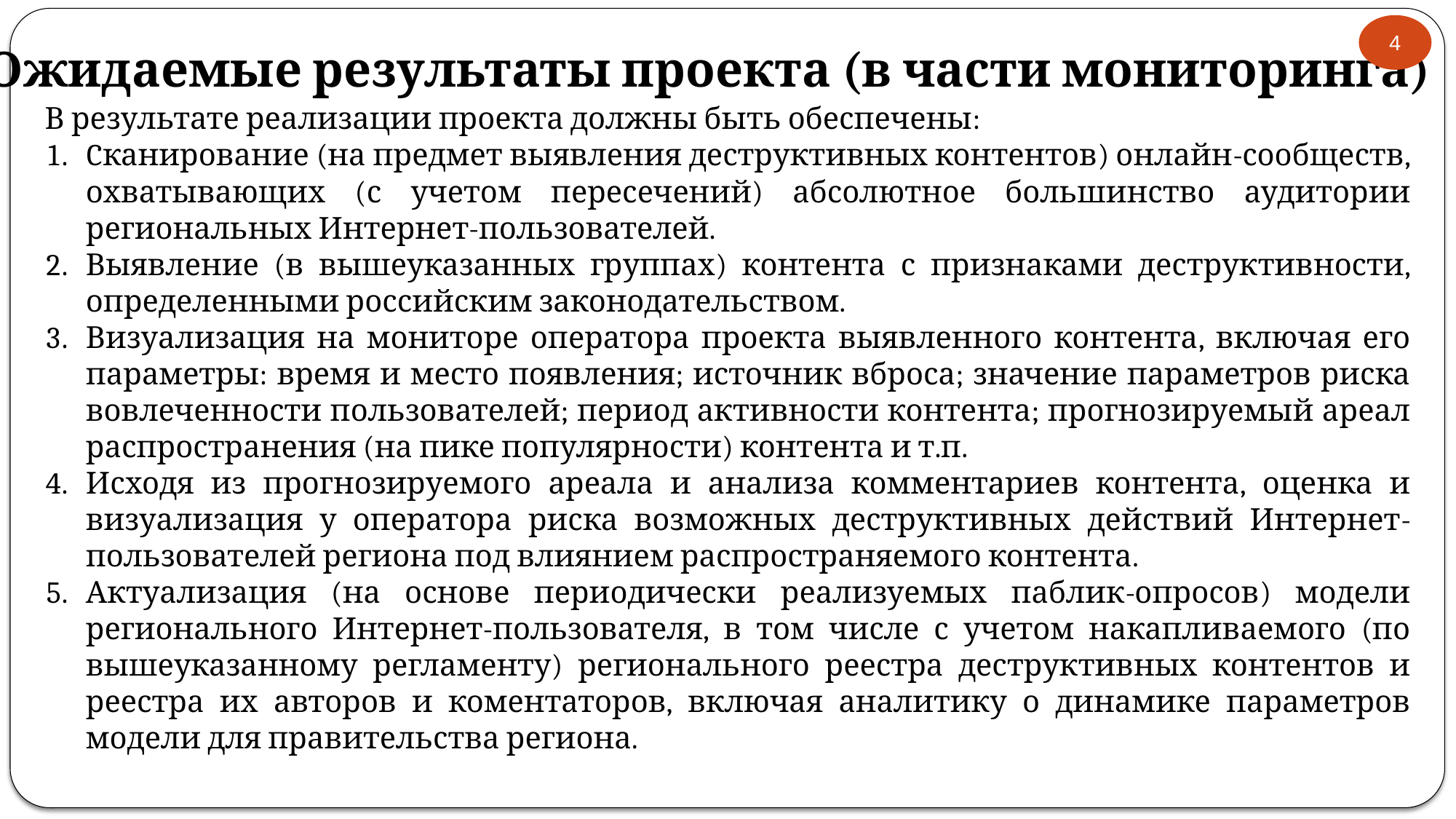

4
Ожидаемые результаты проекта (в части мониторинга)
В результате реализации проекта должны быть обеспечены:
Cканирование (на предмет выявления деструктивных контентов) онлайн-сообществ, охватывающих (с учетом пересечений) абсолютное большинство аудитории региональных Интернет-пользователей.
Выявление (в вышеуказанных группах) контента с признаками деструктивности, определенными российским законодательством.
Визуализация на мониторе оператора проекта выявленного контента, включая его параметры: время и место появления; источник вброса; значение параметров риска вовлеченности пользователей; период активности контента; прогнозируемый ареал распространения (на пике популярности) контента и т.п.
Исходя из прогнозируемого ареала и анализа комментариев контента, оценка и визуализация у оператора риска возможных деструктивных действий Интернет-пользователей региона под влиянием распространяемого контента.
Актуализация (на основе периодически реализуемых паблик-опросов) модели регионального Интернет-пользователя, в том числе с учетом накапливаемого (по вышеуказанному регламенту) регионального реестра деструктивных контентов и реестра их авторов и коментаторов, включая аналитику о динамике параметров модели для правительства региона.